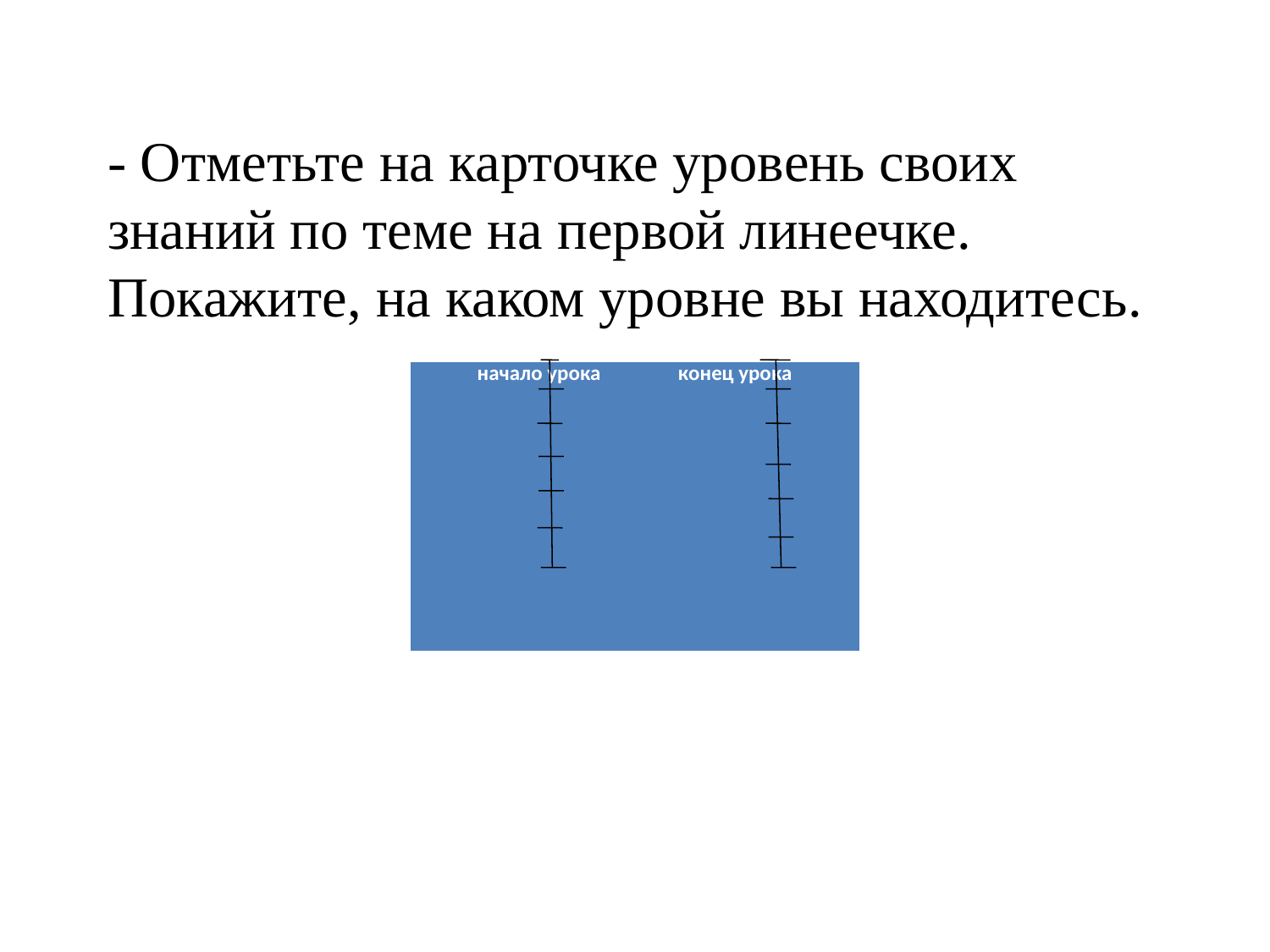

- Отметьте на карточке уровень своих знаний по теме на первой линеечке. Покажите, на каком уровне вы находитесь.

| начало урока конец урока |
| --- |